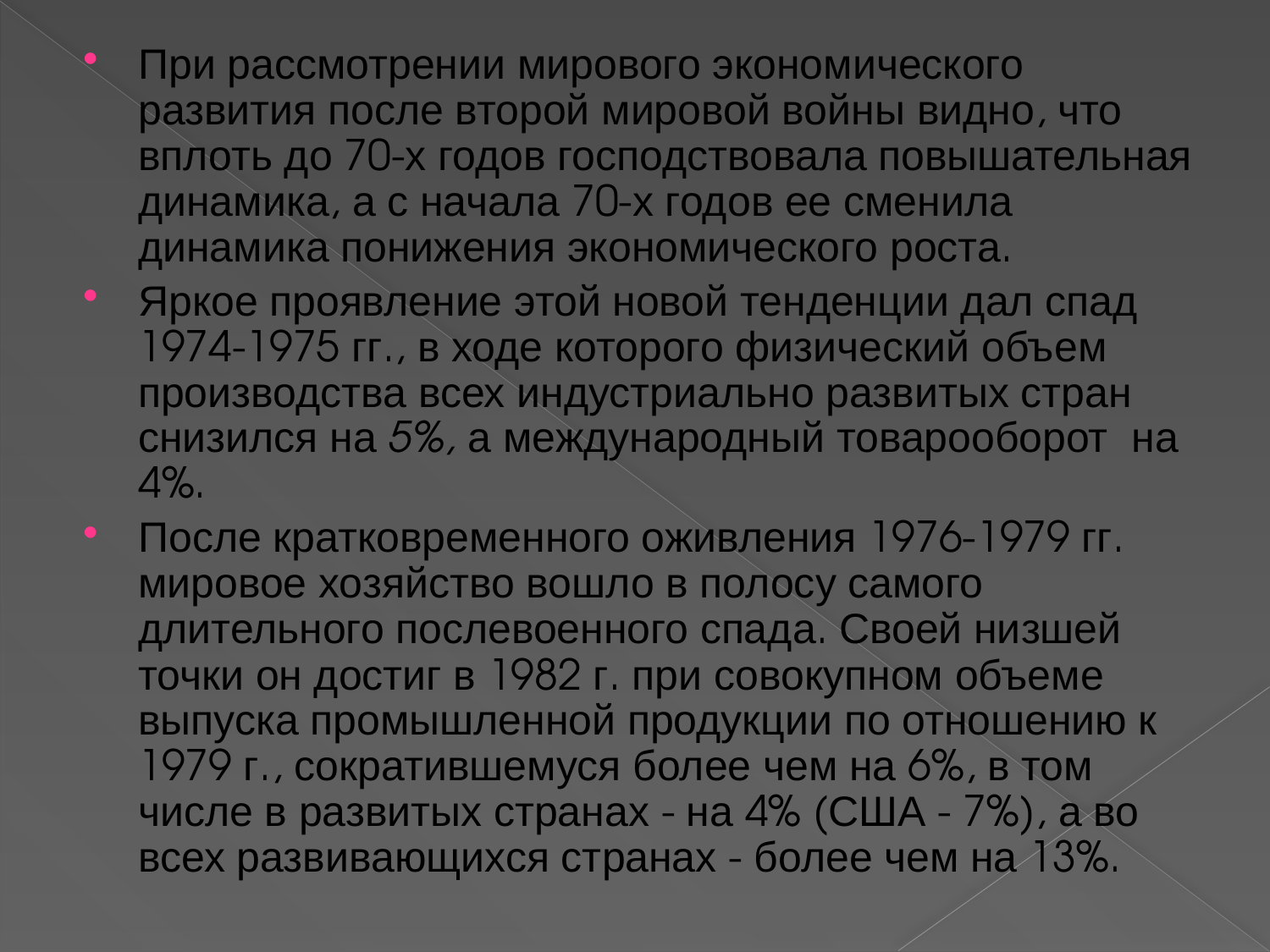

При рассмотрении мирового экономического развития после второй мировой войны видно, что вплоть до 70-х годов господствовала повышательная динамика, а с начала 70-х годов ее сменила динамика понижения экономического роста.
Яркое проявление этой новой тенденции дал спад 1974-1975 гг., в ходе которого физический объем производства всех индустриально развитых стран снизился на 5%, а международный товарооборот  на 4%.
После кратковременного оживления 1976-1979 гг. мировое хозяйство вошло в полосу самого длительного послевоенного спада. Своей низшей точки он достиг в 1982 г. при совокупном объеме выпуска промышленной продукции по отношению к 1979 г., сократившемуся более чем на 6%, в том числе в развитых странах - на 4% (США - 7%), а во всех развивающихся странах - более чем на 13%.